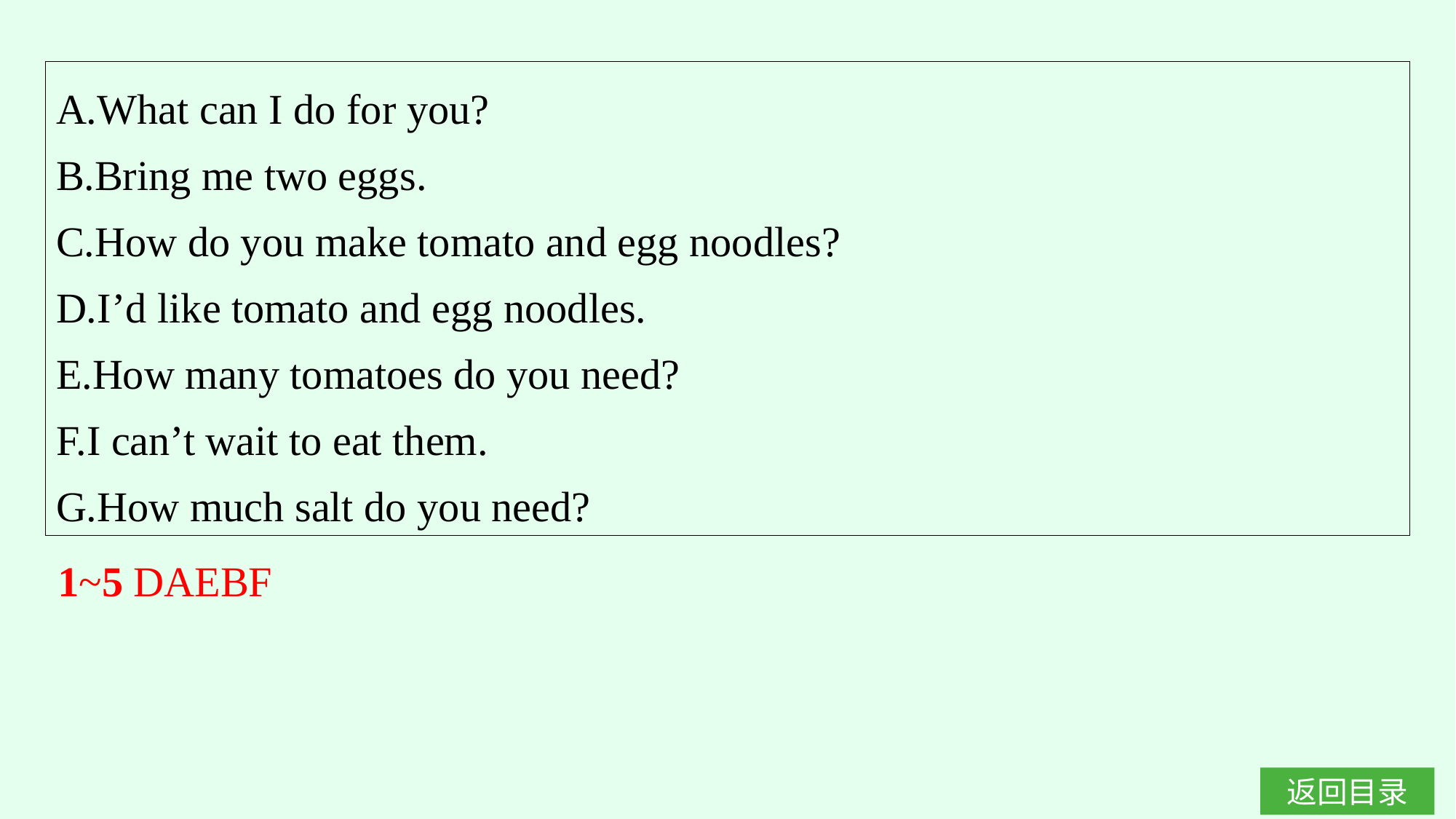

A.What can I do for you?
B.Bring me two eggs.
C.How do you make tomato and egg noodles?
D.I’d like tomato and egg noodles.
E.How many tomatoes do you need?
F.I can’t wait to eat them.
G.How much salt do you need?
1~5 DAEBF